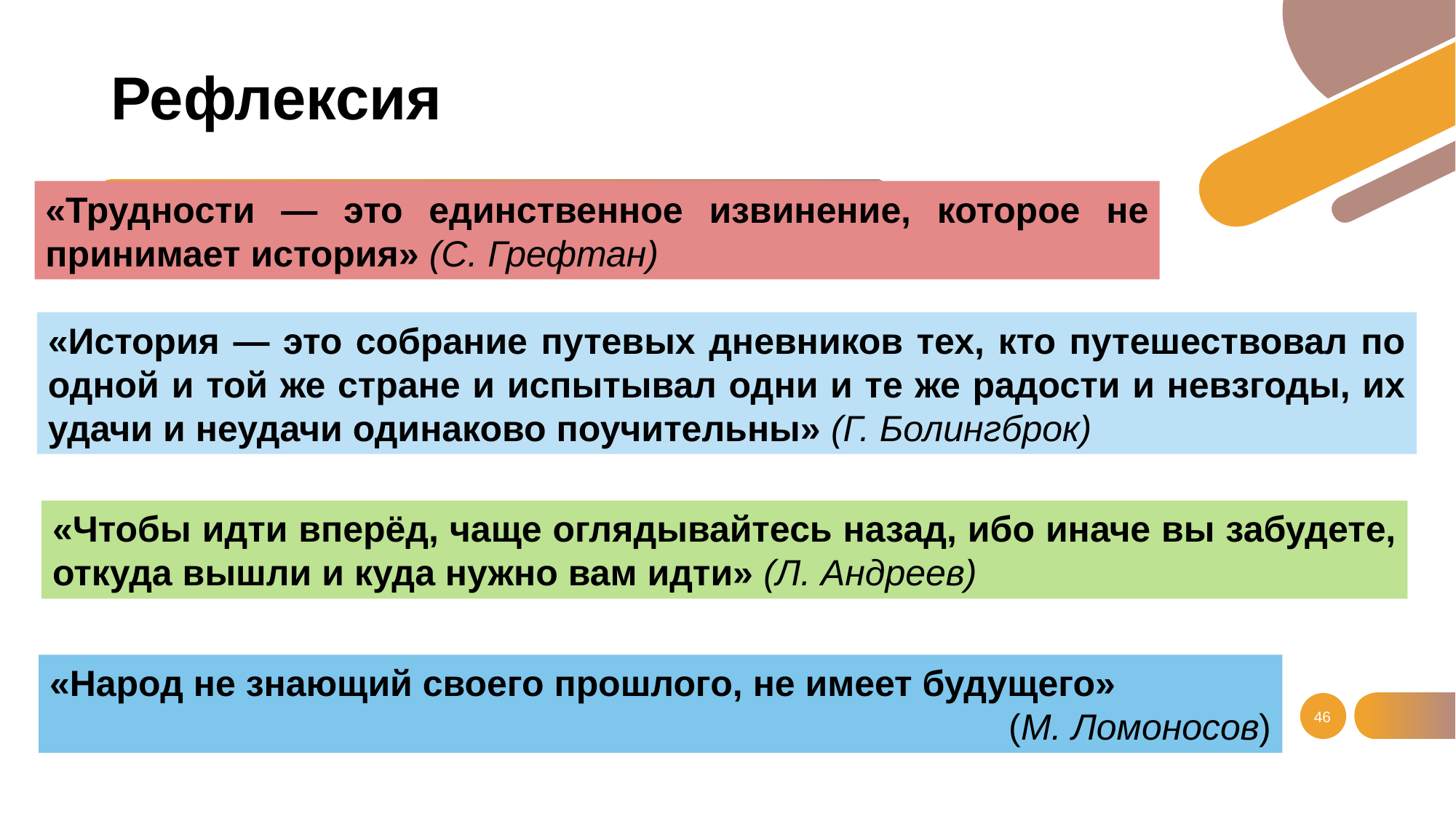

# Рефлексия
«Трудности — это единственное извинение, которое не принимает история» (С. Грефтан)
«История — это собрание путевых дневников тех, кто путешествовал по одной и той же стране и испытывал одни и те же радости и невзгоды, их удачи и неудачи одинаково поучительны» (Г. Болингброк)
«Чтобы идти вперёд, чаще оглядывайтесь назад, ибо иначе вы забудете, откуда вышли и куда нужно вам идти» (Л. Андреев)
«Народ не знающий своего прошлого, не имеет будущего»
(М. Ломоносов)
ДОБАВИТЬ НИЖНИЙ КОЛОНТИТУЛ
46